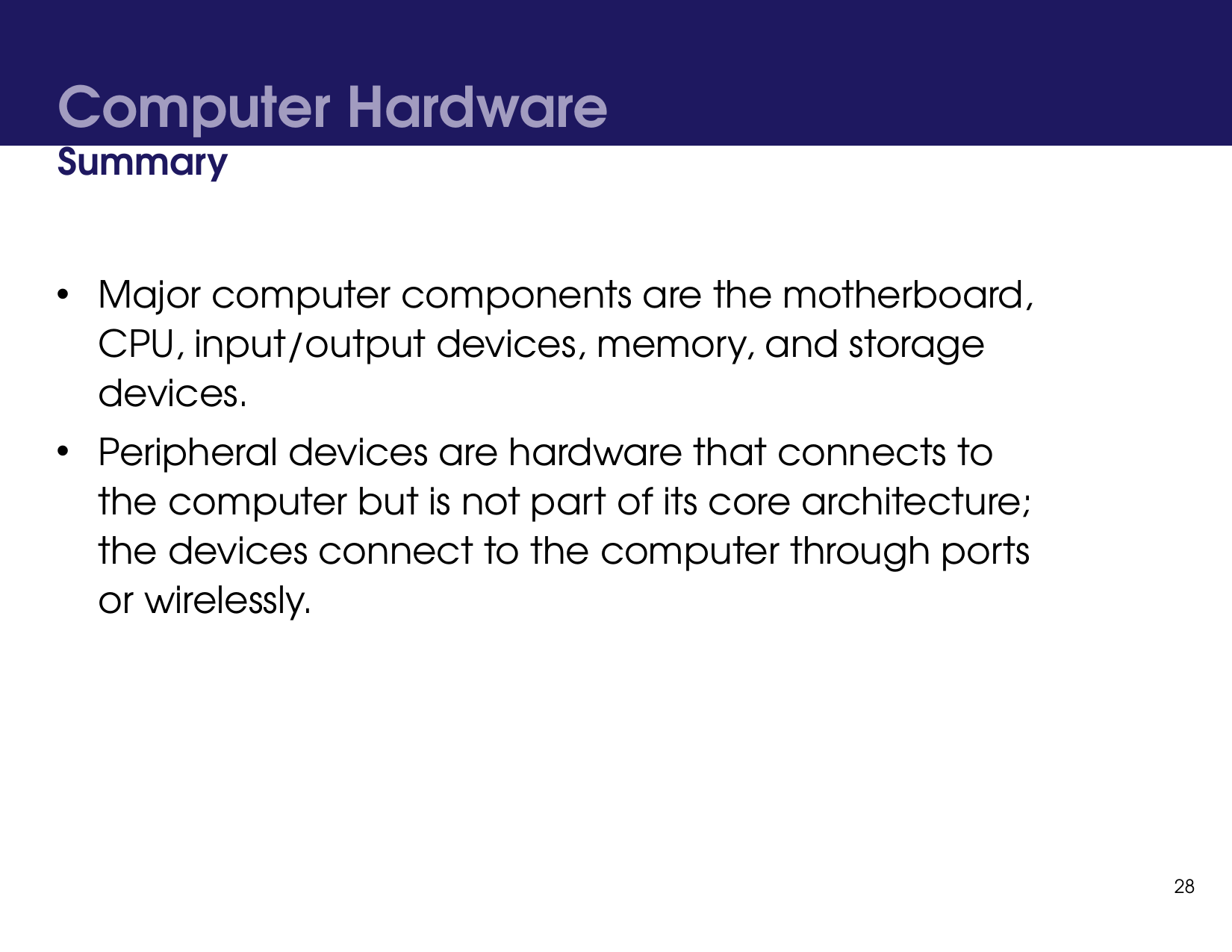

# Computer Hardware Summary
Major computer components are the motherboard, CPU, input/output devices, memory, and storage devices.
Peripheral devices are hardware that connects to the computer but is not part of its core architecture; the devices connect to the computer through ports or wirelessly.
28